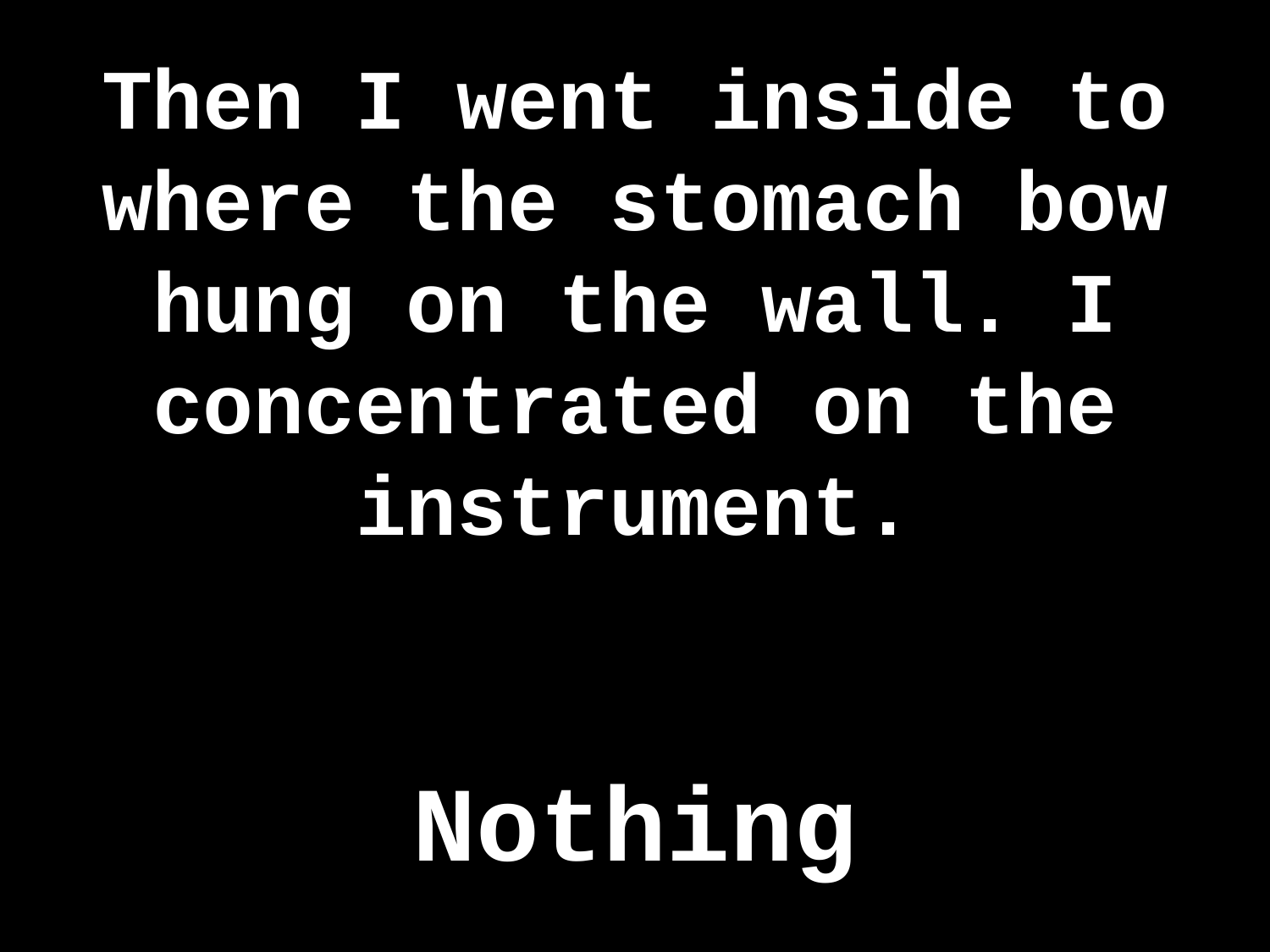

# Then I went inside to where the stomach bow hung on the wall. I concentrated on the instrument.

Nothing